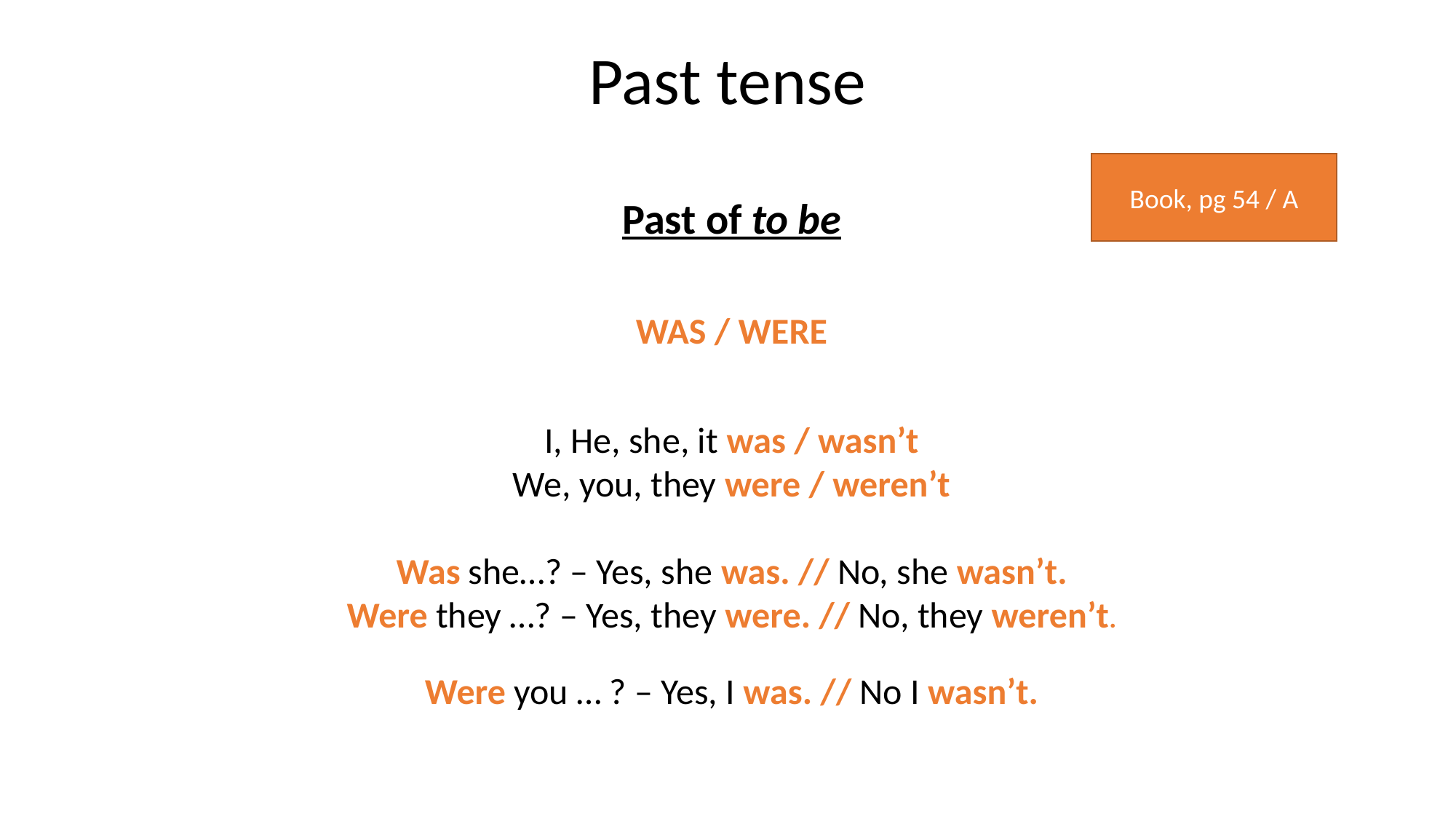

# Past tense
Book, pg 54 / A
Were were you yesterday?
Was it a good day?
Were your parents at home?

….
Past of to be

WAS / WERE

I, He, she, it was / wasn’t
We, you, they were / weren’t

Was she…? – Yes, she was. // No, she wasn’t.
Were they …? – Yes, they were. // No, they weren’t.

Were you … ? – Yes, I was. // No I wasn’t.